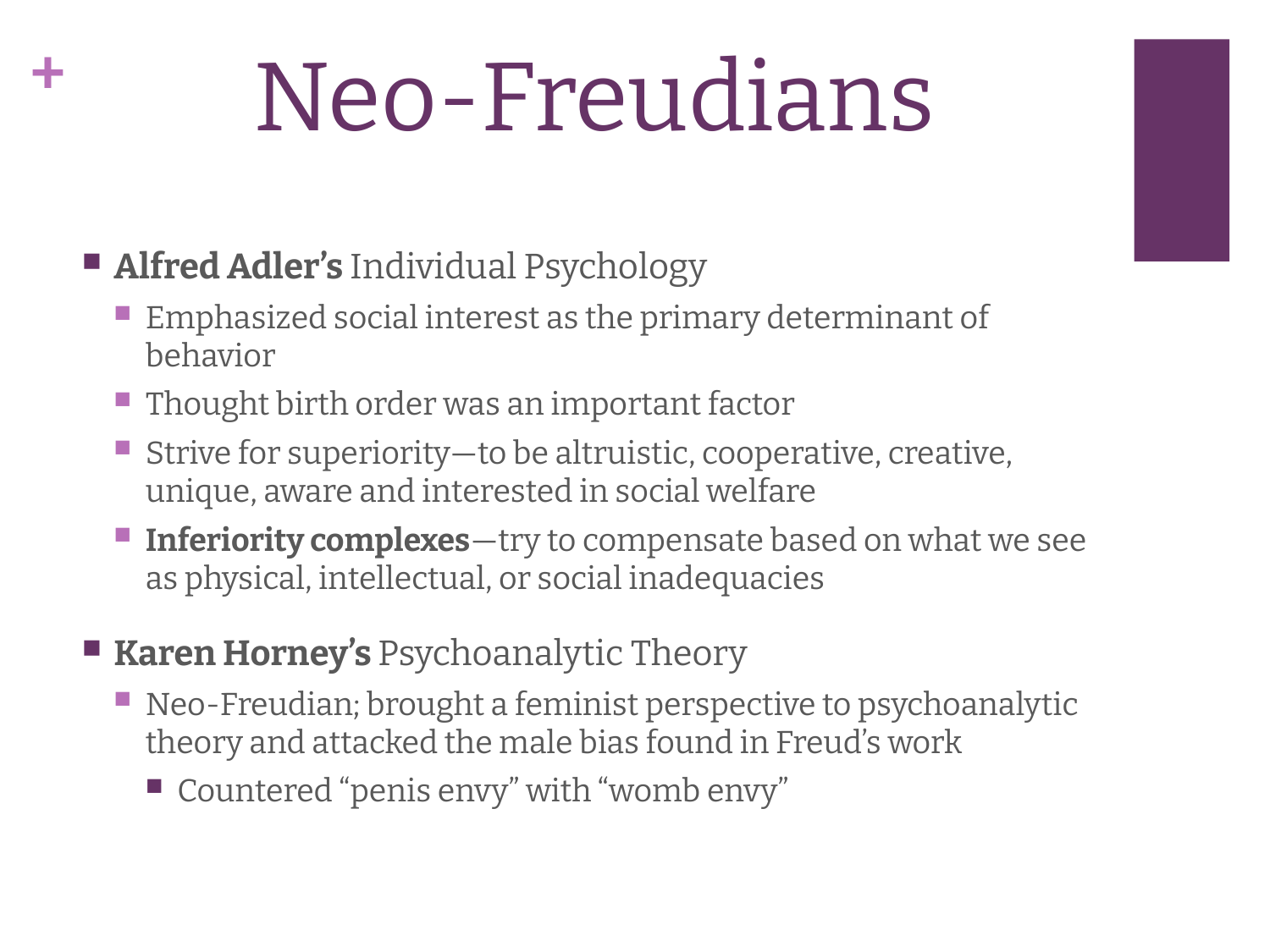

# Neo-Freudians

Alfred Adler’s Individual Psychology
Emphasized social interest as the primary determinant of behavior
Thought birth order was an important factor
Strive for superiority—to be altruistic, cooperative, creative, unique, aware and interested in social welfare
Inferiority complexes—try to compensate based on what we see as physical, intellectual, or social inadequacies
Karen Horney’s Psychoanalytic Theory
Neo-Freudian; brought a feminist perspective to psychoanalytic theory and attacked the male bias found in Freud’s work
Countered “penis envy” with “womb envy”